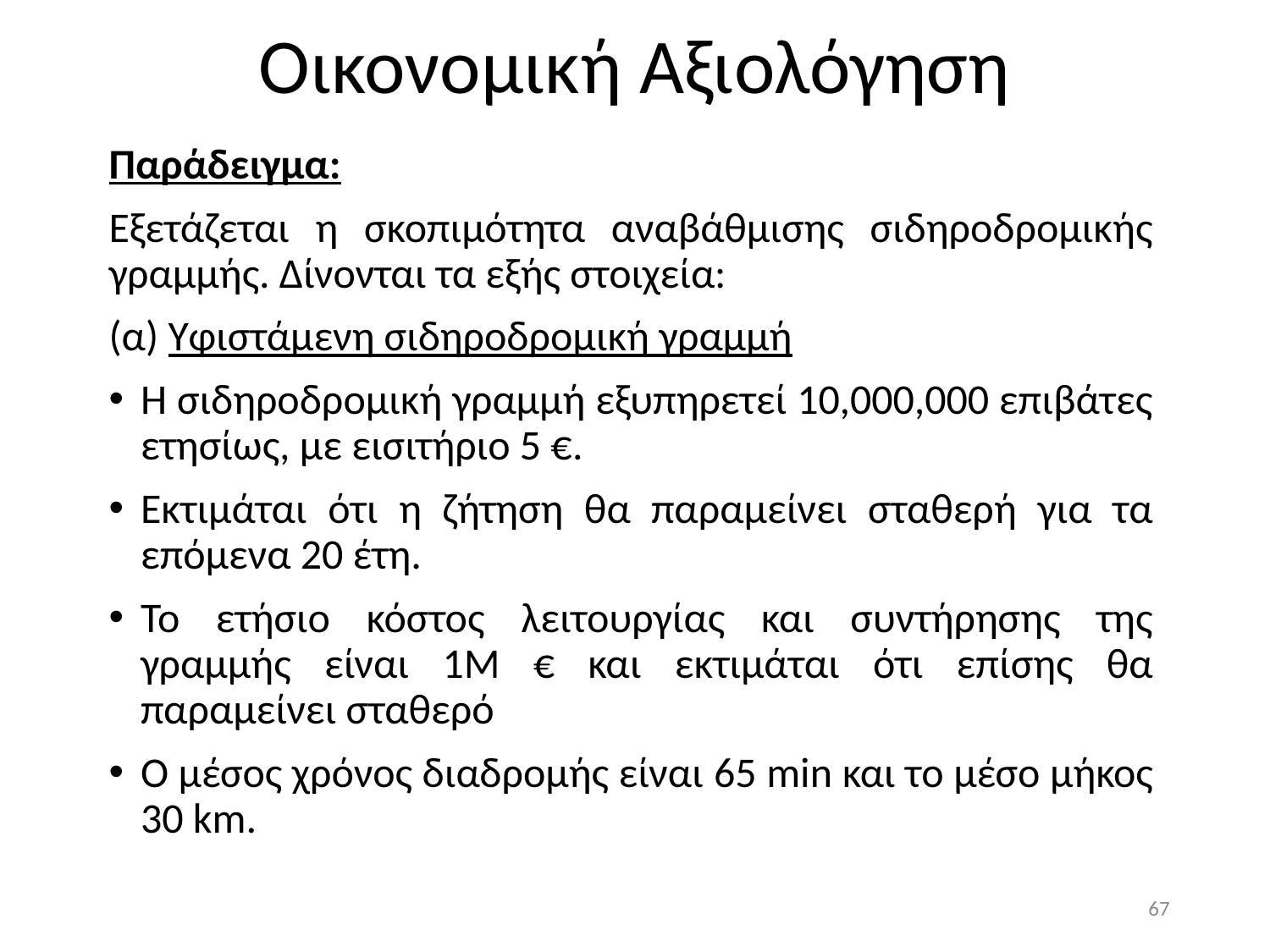

# Οικονομική Αξιολόγηση
Παράδειγμα:
Εξετάζεται η σκοπιμότητα αναβάθμισης σιδηροδρομικής γραμμής. Δίνονται τα εξής στοιχεία:
(α) Υφιστάμενη σιδηροδρομική γραμμή
Η σιδηροδρομική γραμμή εξυπηρετεί 10,000,000 επιβάτες ετησίως, με εισιτήριο 5 €.
Εκτιμάται ότι η ζήτηση θα παραμείνει σταθερή για τα επόμενα 20 έτη.
Το ετήσιο κόστος λειτουργίας και συντήρησης της γραμμής είναι 1Μ € και εκτιμάται ότι επίσης θα παραμείνει σταθερό
Ο μέσος χρόνος διαδρομής είναι 65 min και το μέσο μήκος 30 km.
67